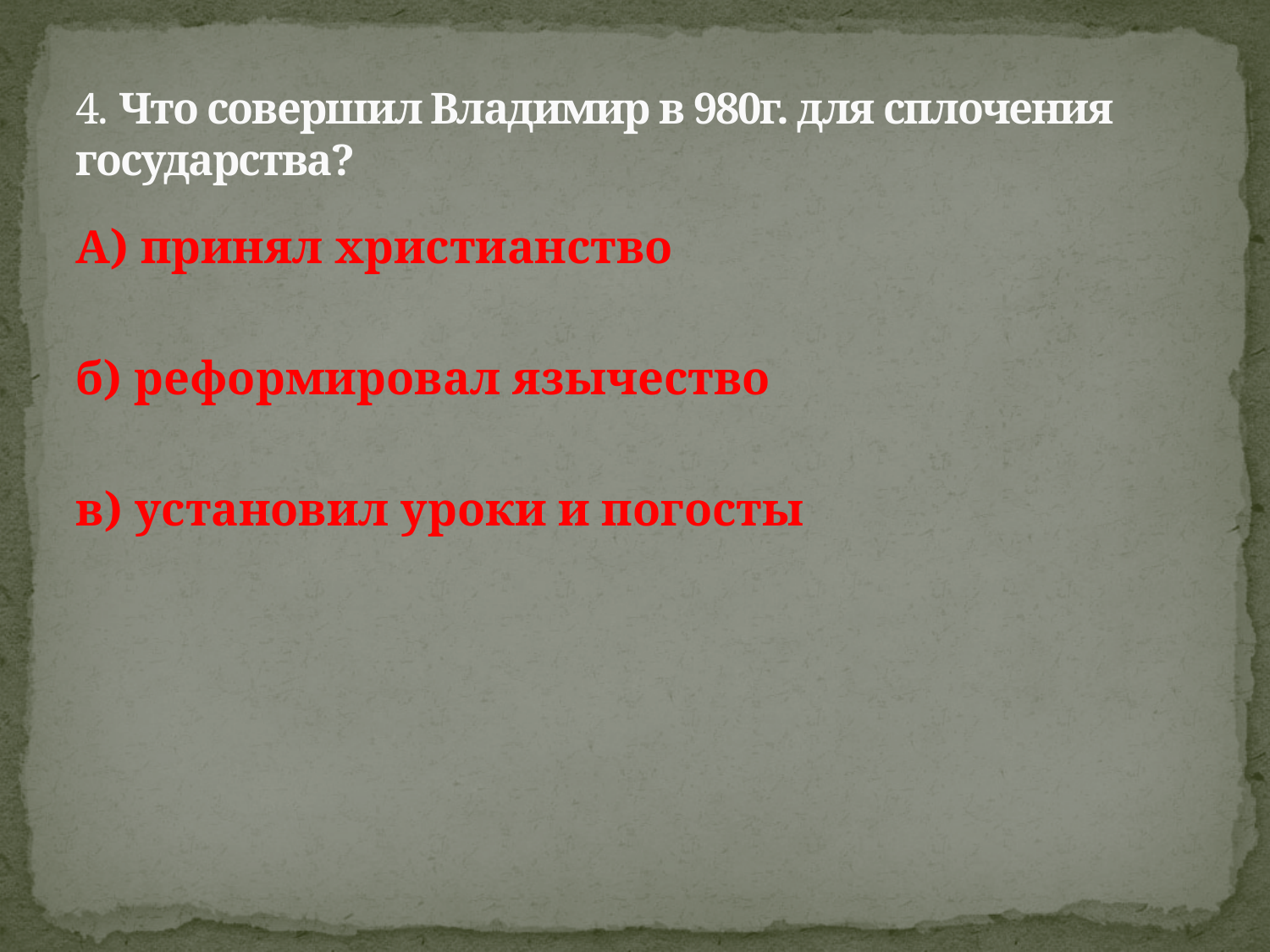

# 4. Что совершил Владимир в 980г. для сплочения государства?
А) принял христианство

б) реформировал язычество

в) установил уроки и погосты